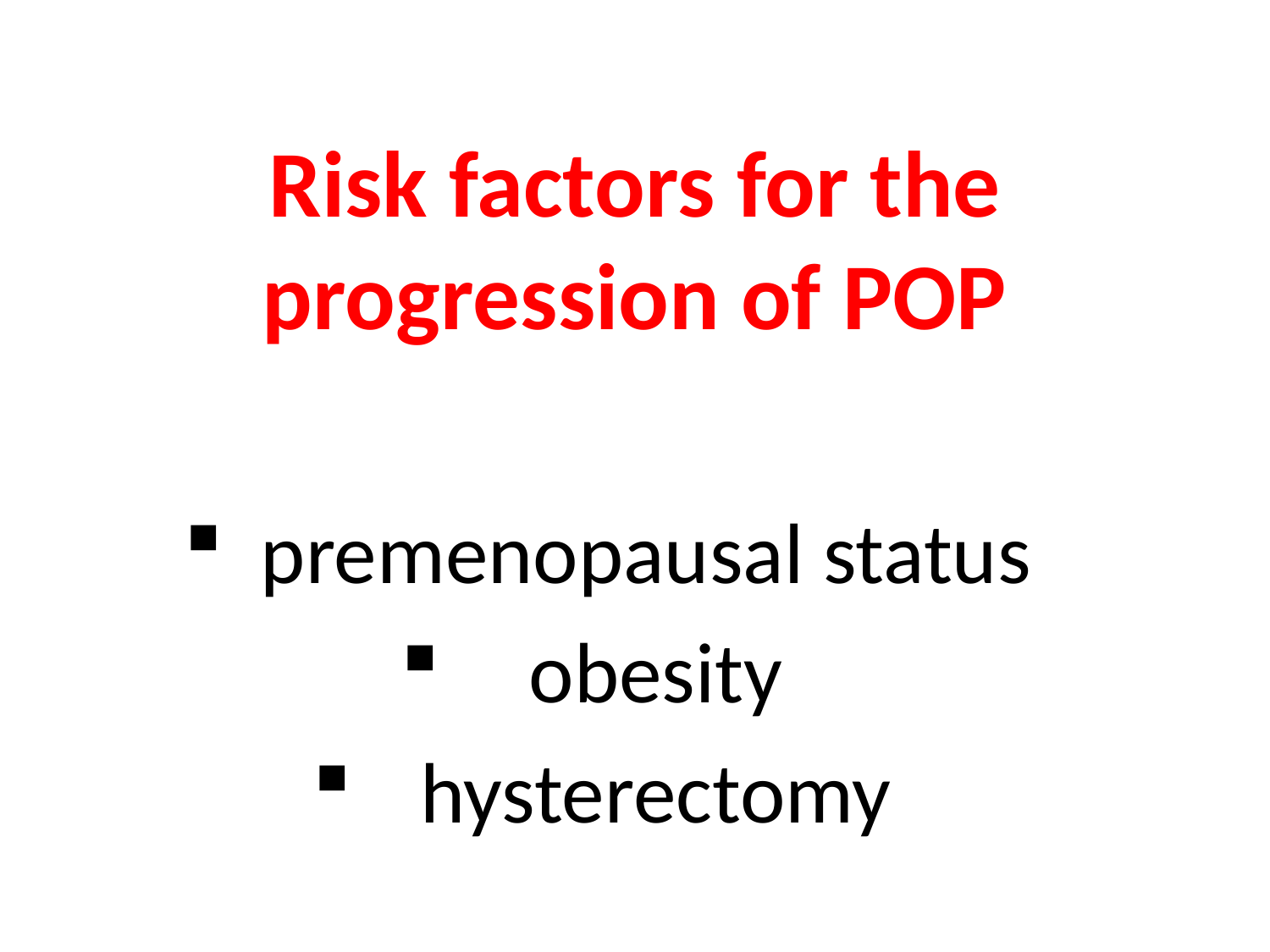

Risk factors for the progression of POP

premenopausal status
obesity
hysterectomy